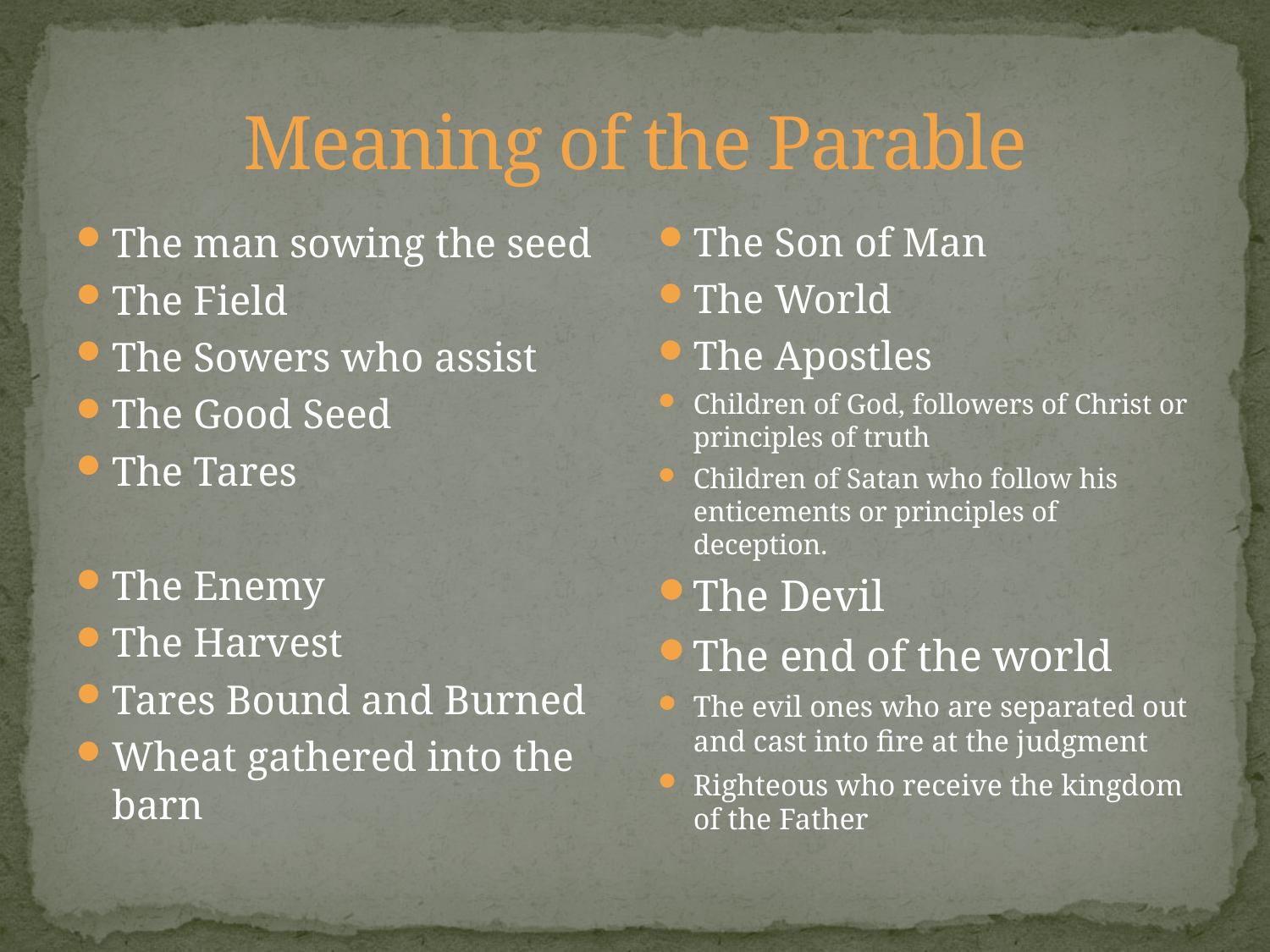

# Meaning of the Parable
The man sowing the seed
The Field
The Sowers who assist
The Good Seed
The Tares

The Enemy
The Harvest
Tares Bound and Burned
Wheat gathered into the barn

The Son of Man
The World
The Apostles
Children of God, followers of Christ or principles of truth
Children of Satan who follow his enticements or principles of deception.
The Devil
The end of the world
The evil ones who are separated out and cast into fire at the judgment
Righteous who receive the kingdom of the Father